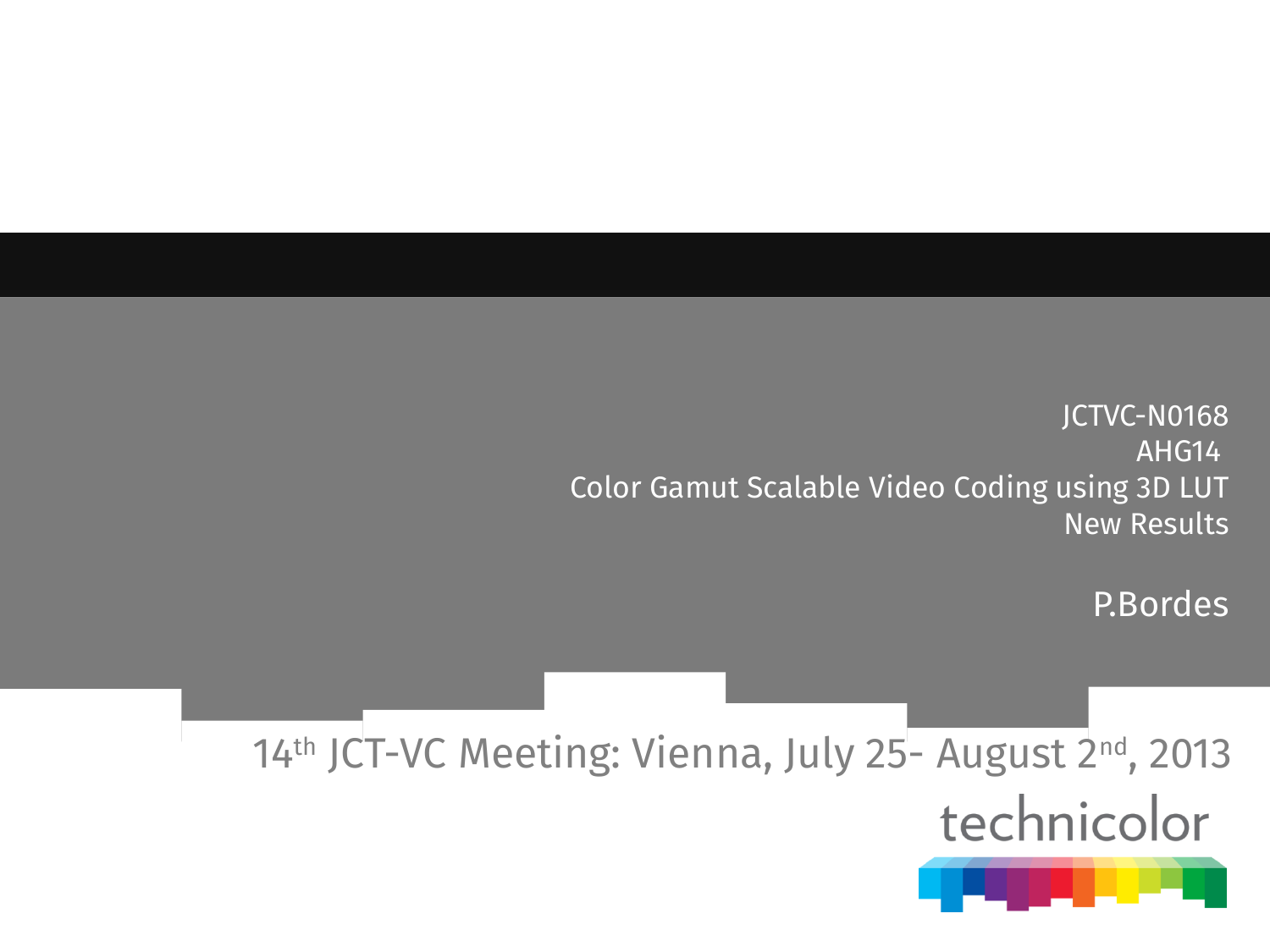

# JCTVC-N0168 AHG14 Color Gamut Scalable Video Coding using 3D LUT New Results
 P.Bordes

14th JCT-VC Meeting: Vienna, July 25- August 2nd, 2013